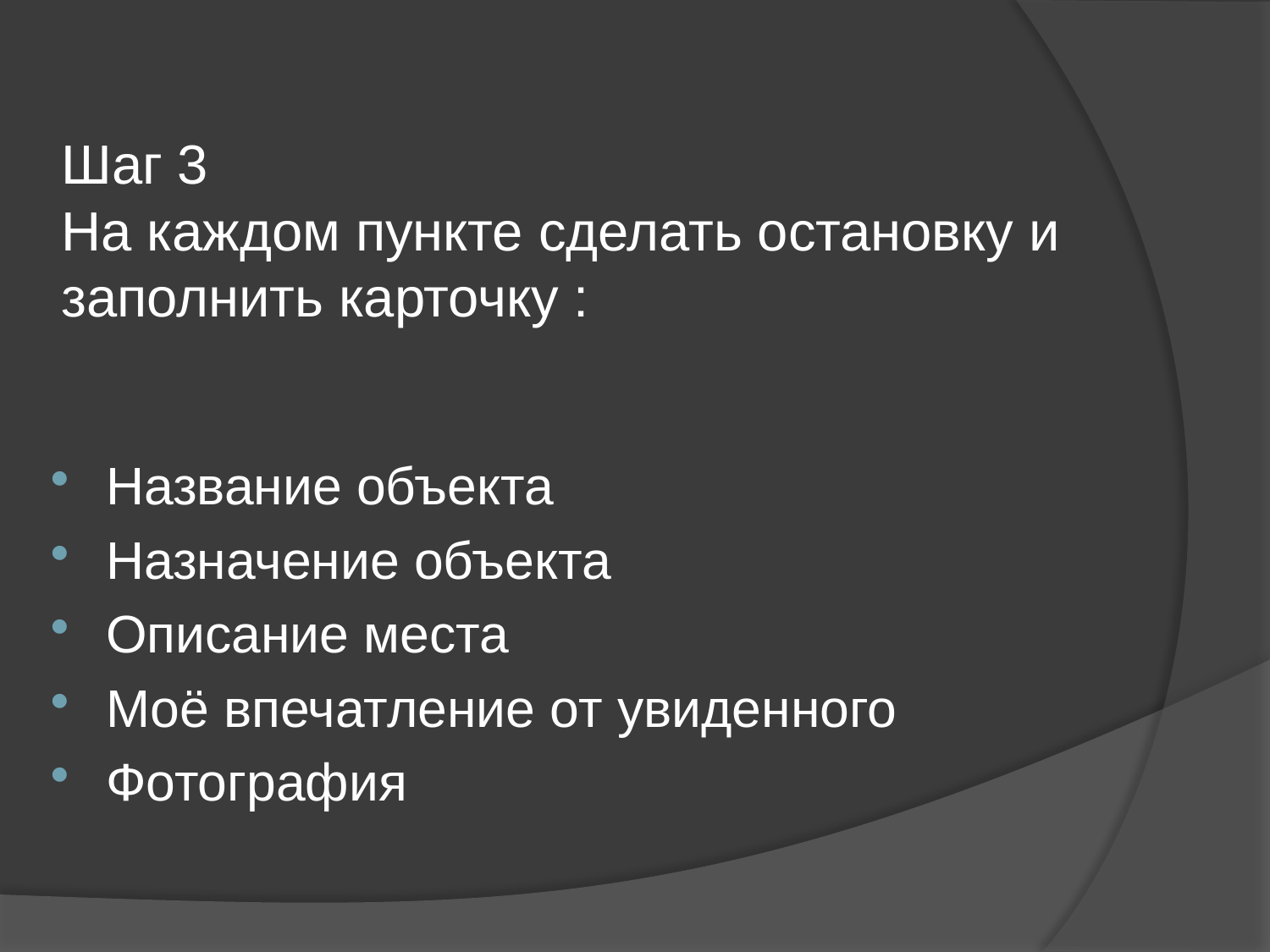

# Шаг 3 На каждом пункте сделать остановку и заполнить карточку :
Название объекта
Назначение объекта
Описание места
Моё впечатление от увиденного
Фотография